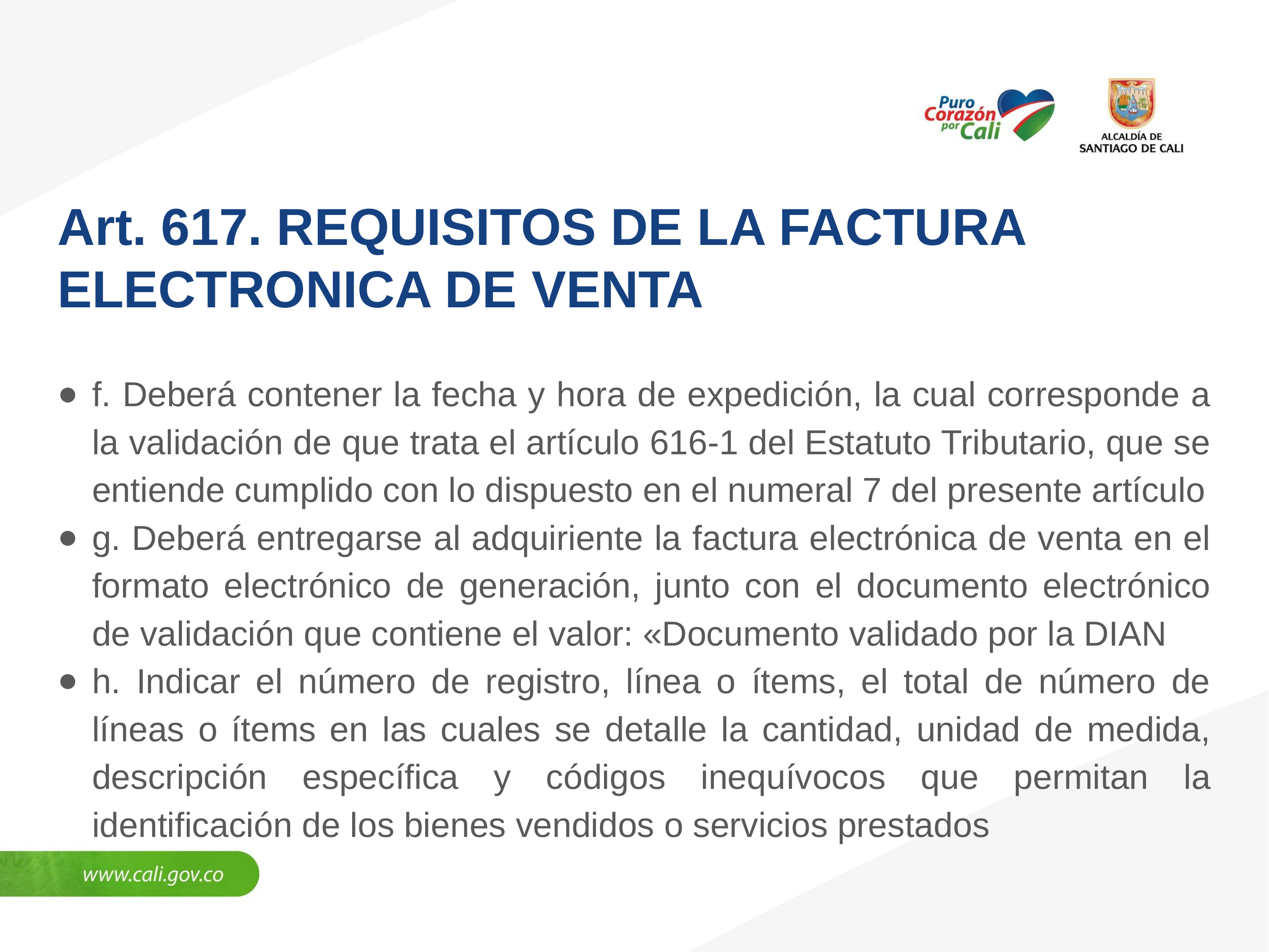

Art. 617. REQUISITOS DE LA FACTURA ELECTRONICA DE VENTA

f. Deberá contener la fecha y hora de expedición, la cual corresponde a la validación de que trata el artículo 616-1 del Estatuto Tributario, que se entiende cumplido con lo dispuesto en el numeral 7 del presente artículo
g. Deberá entregarse al adquiriente la factura electrónica de venta en el formato electrónico de generación, junto con el documento electrónico de validación que contiene el valor: «Documento validado por la DIAN
h. Indicar el número de registro, línea o ítems, el total de número de líneas o ítems en las cuales se detalle la cantidad, unidad de medida, descripción específica y códigos inequívocos que permitan la identificación de los bienes vendidos o servicios prestados